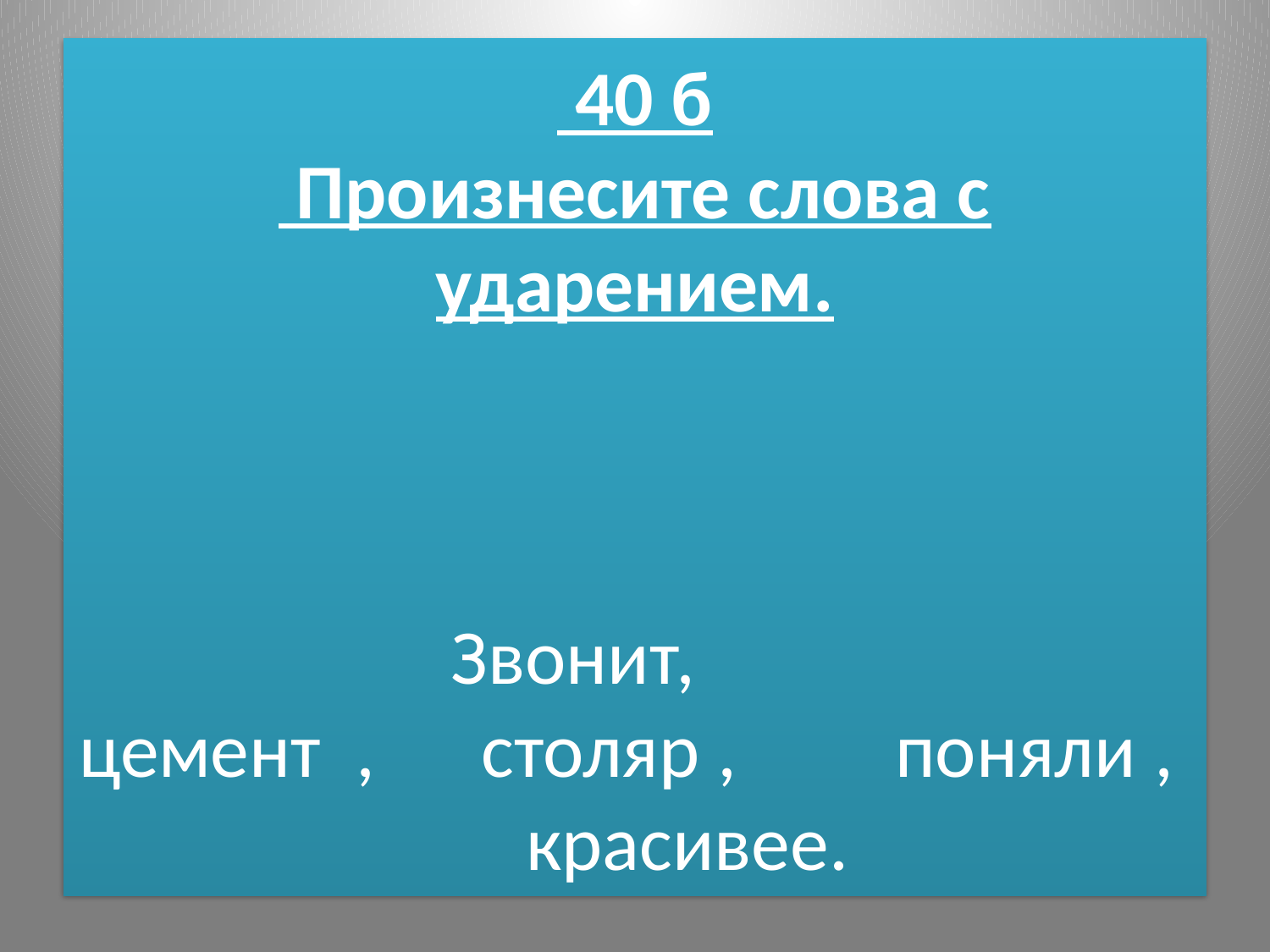

# 40 б Произнесите слова с ударением. Звонит,        цемент  ,      столяр ,         поняли ,       красивее.